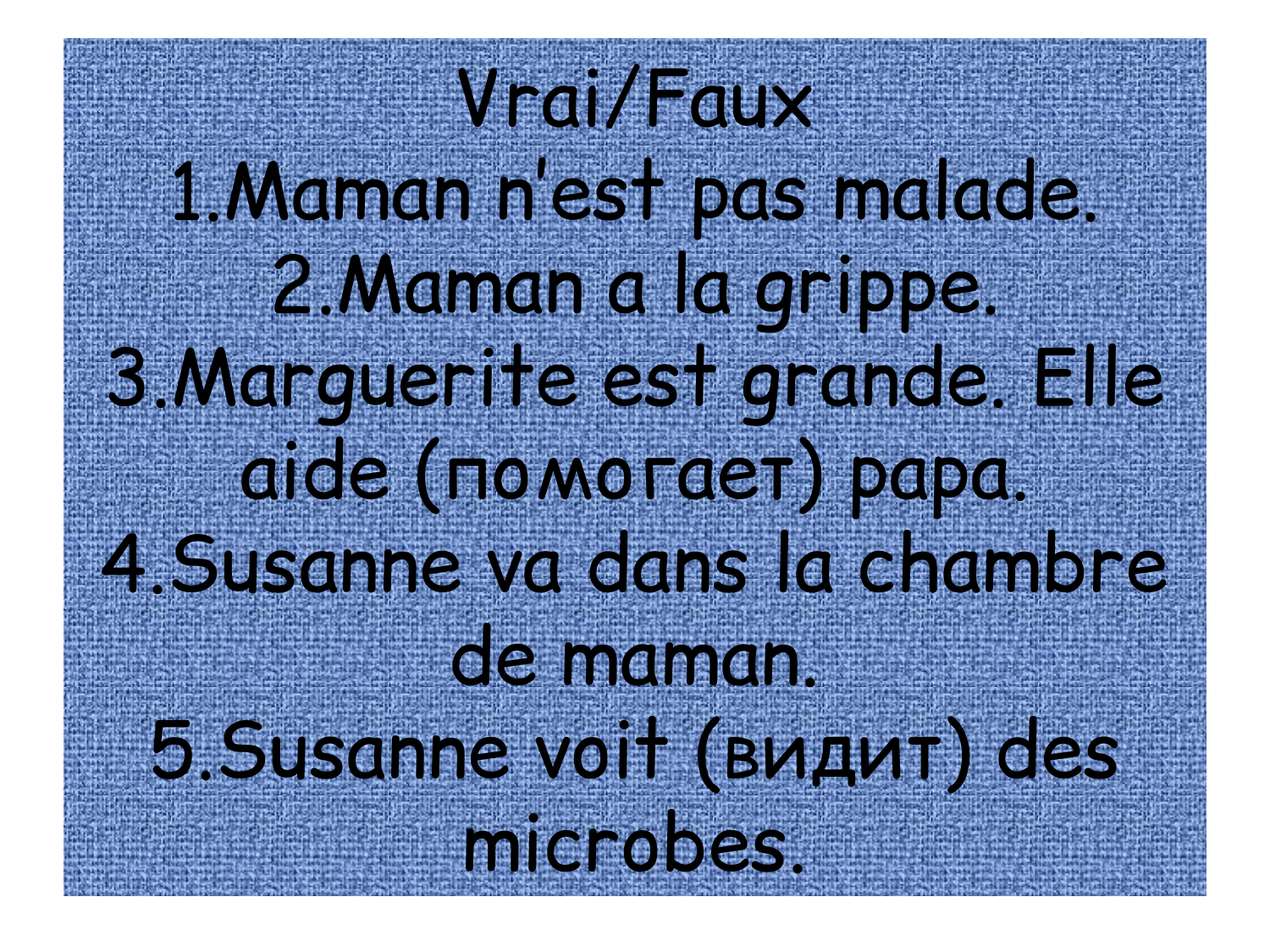

# Vrai/Faux 1.Maman n’est pas malade. 2.Maman a la grippe. 3.Marguerite est grande. Elle aide (помогает) papa. 4.Susanne va dans la chambre de maman. 5.Susanne voit (видит) des microbes.